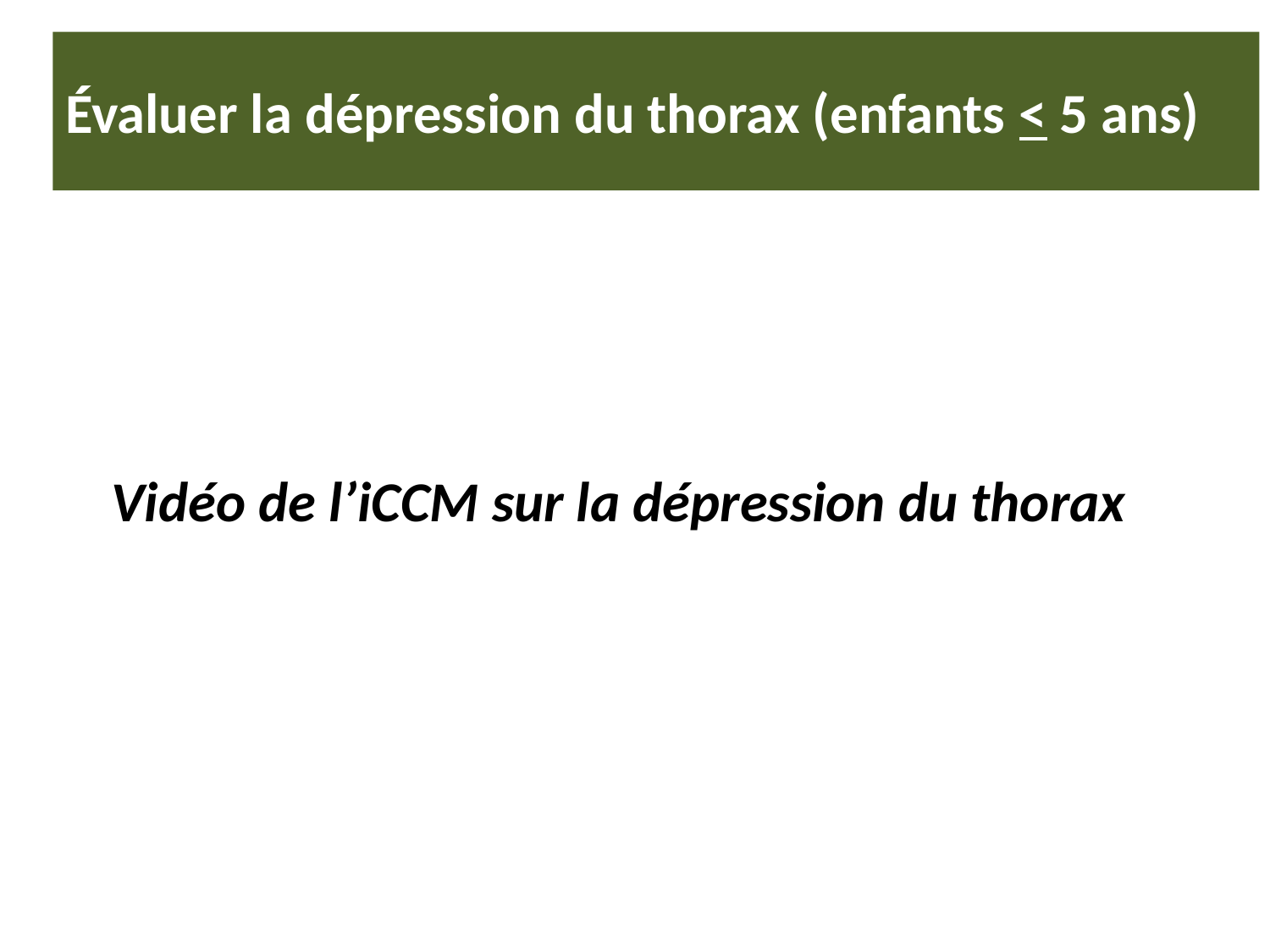

# Évaluer la dépression du thorax (enfants < 5 ans)

Vidéo de l’iCCM sur la dépression du thorax